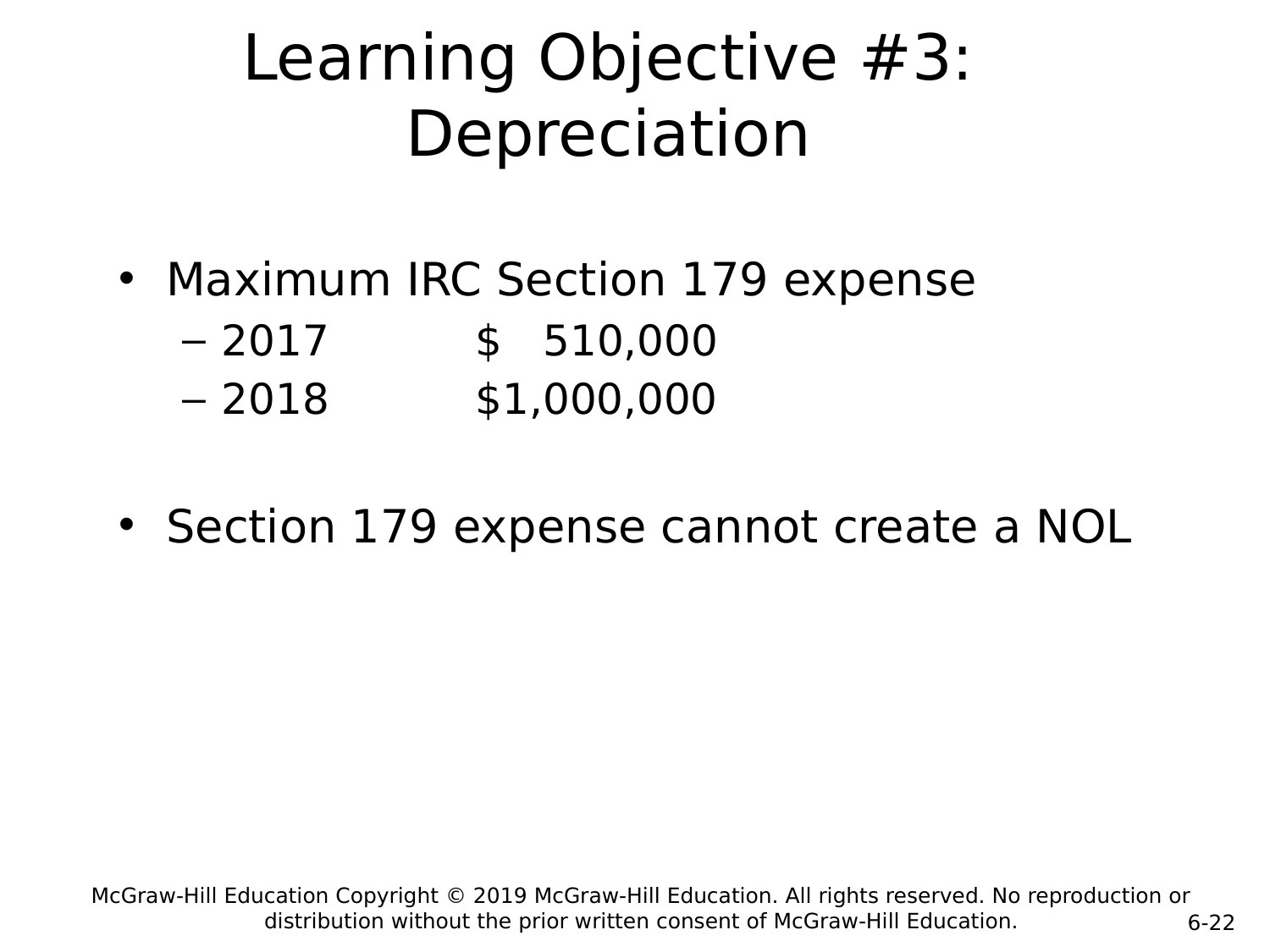

Learning Objective #3: Depreciation
Maximum IRC Section 179 expense
2017		$   510,000
2018		$1,000,000

Section 179 expense cannot create a NOL
McGraw-Hill Education Copyright © 2019 McGraw-Hill Education. All rights reserved. No reproduction or distribution without the prior written consent of McGraw-Hill Education.
6-22